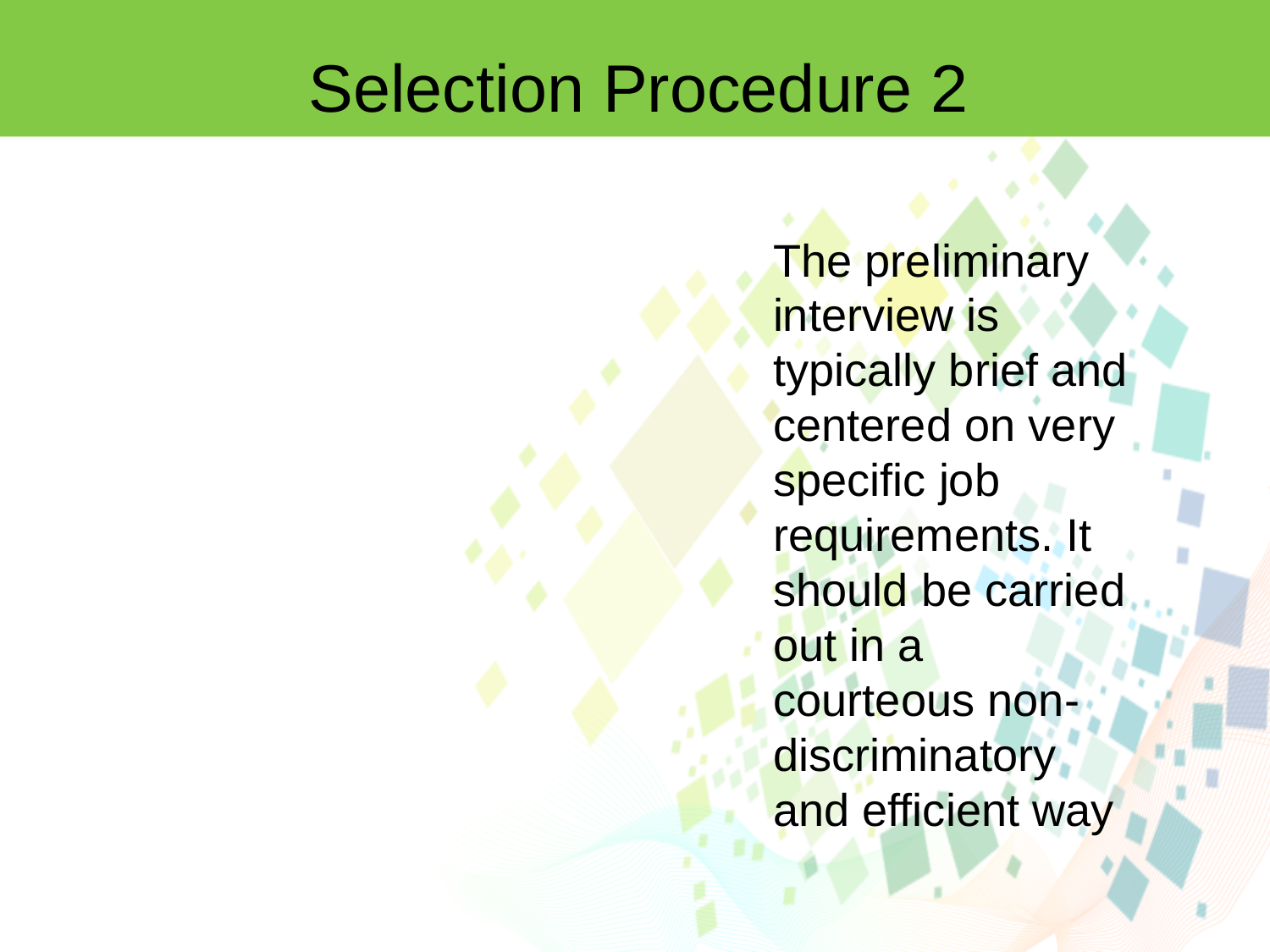

Selection Procedure 2
The preliminary interview is typically brief and centered on very specific job requirements. It should be carried out in a courteous non-discriminatory and efficient way